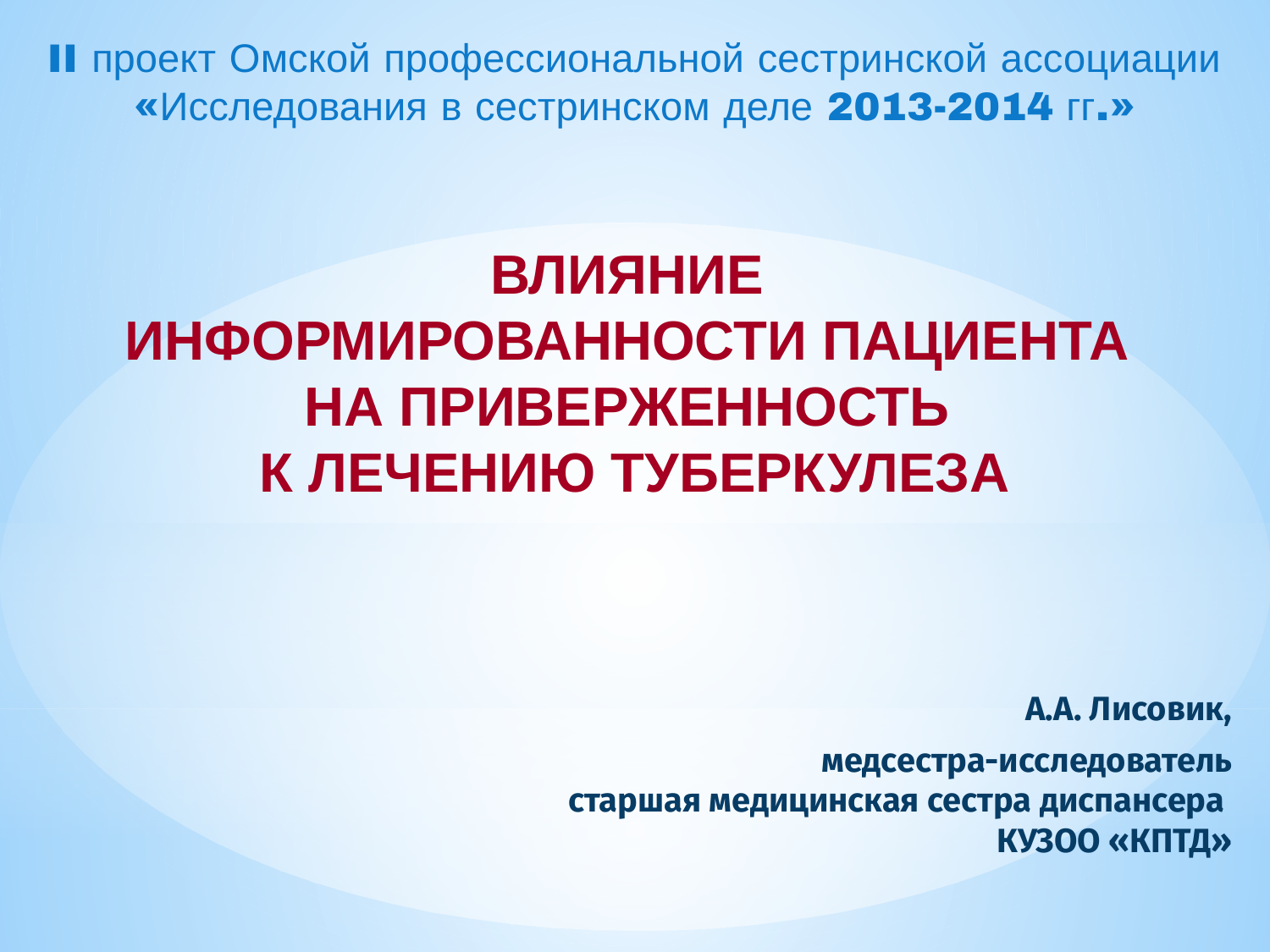

II проект Омской профессиональной сестринской ассоциации «Исследования в сестринском деле 2013-2014 гг.»

ВЛИЯНИЕ
ИНФОРМИРОВАННОСТИ ПАЦИЕНТА
НА ПРИВЕРЖЕННОСТЬ
К ЛЕЧЕНИЮ ТУБЕРКУЛЕЗА

А.А. Лисовик,
медсестра-исследователь
старшая медицинская сестра диспансера
КУЗОО «КПТД»